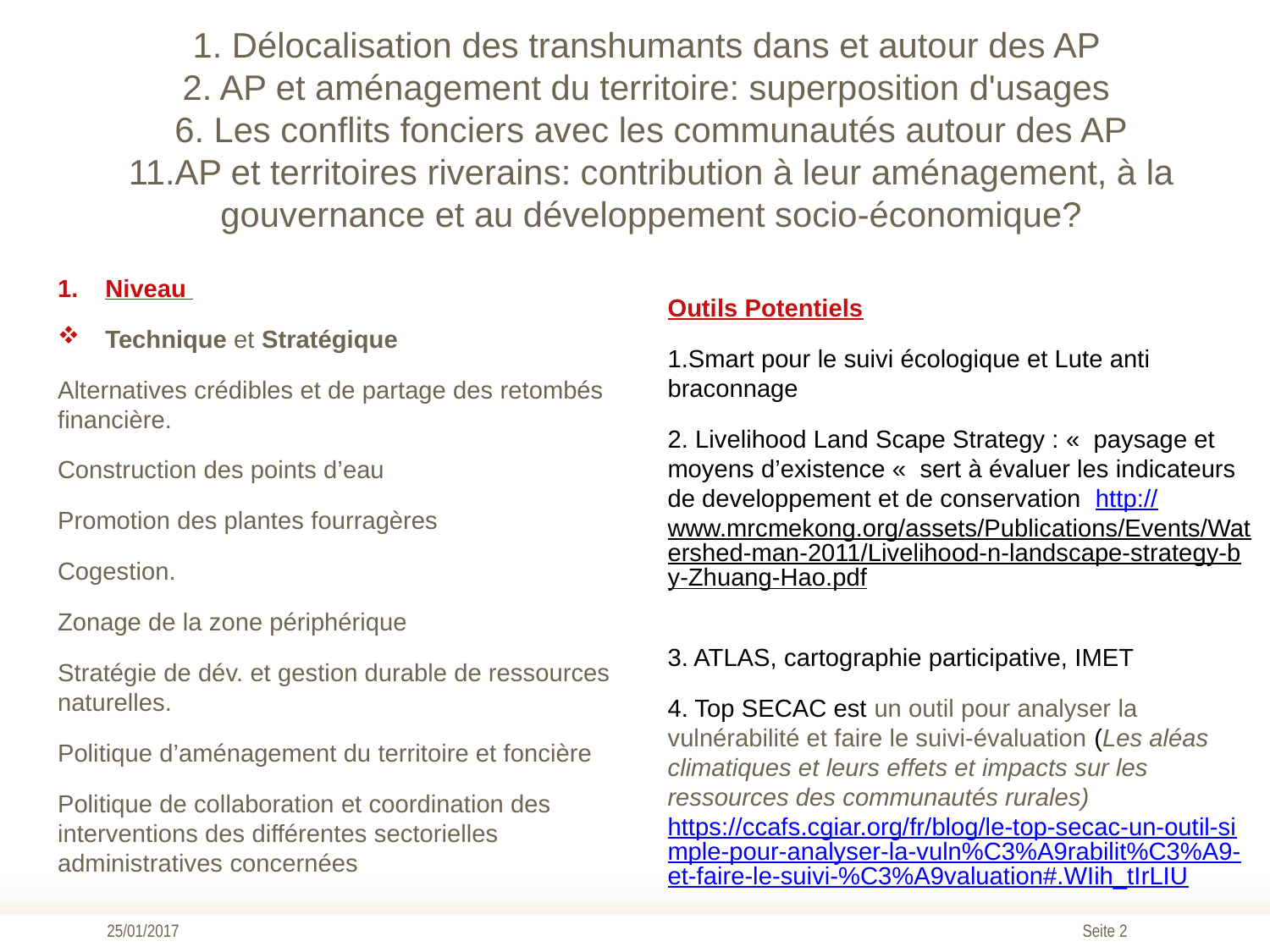

# 1. Délocalisation des transhumants dans et autour des AP 2. AP et aménagement du territoire: superposition d'usages 6. Les conflits fonciers avec les communautés autour des AP 11.AP et territoires riverains: contribution à leur aménagement, à la gouvernance et au développement socio-économique?
Niveau
Technique et Stratégique
Alternatives crédibles et de partage des retombés financière.
Construction des points d’eau
Promotion des plantes fourragères
Cogestion.
Zonage de la zone périphérique
Stratégie de dév. et gestion durable de ressources naturelles.
Politique d’aménagement du territoire et foncière
Politique de collaboration et coordination des interventions des différentes sectorielles administratives concernées

Outils Potentiels
1.Smart pour le suivi écologique et Lute anti braconnage
2. Livelihood Land Scape Strategy : «  paysage et moyens d’existence «  sert à évaluer les indicateurs de developpement et de conservation  http://www.mrcmekong.org/assets/Publications/Events/Watershed-man-2011/Livelihood-n-landscape-strategy-by-Zhuang-Hao.pdf
3. ATLAS, cartographie participative, IMET
4. Top SECAC est un outil pour analyser la vulnérabilité et faire le suivi-évaluation (Les aléas climatiques et leurs effets et impacts sur les ressources des communautés rurales) https://ccafs.cgiar.org/fr/blog/le-top-secac-un-outil-simple-pour-analyser-la-vuln%C3%A9rabilit%C3%A9-et-faire-le-suivi-%C3%A9valuation#.WIih_tIrLIU

25/01/2017